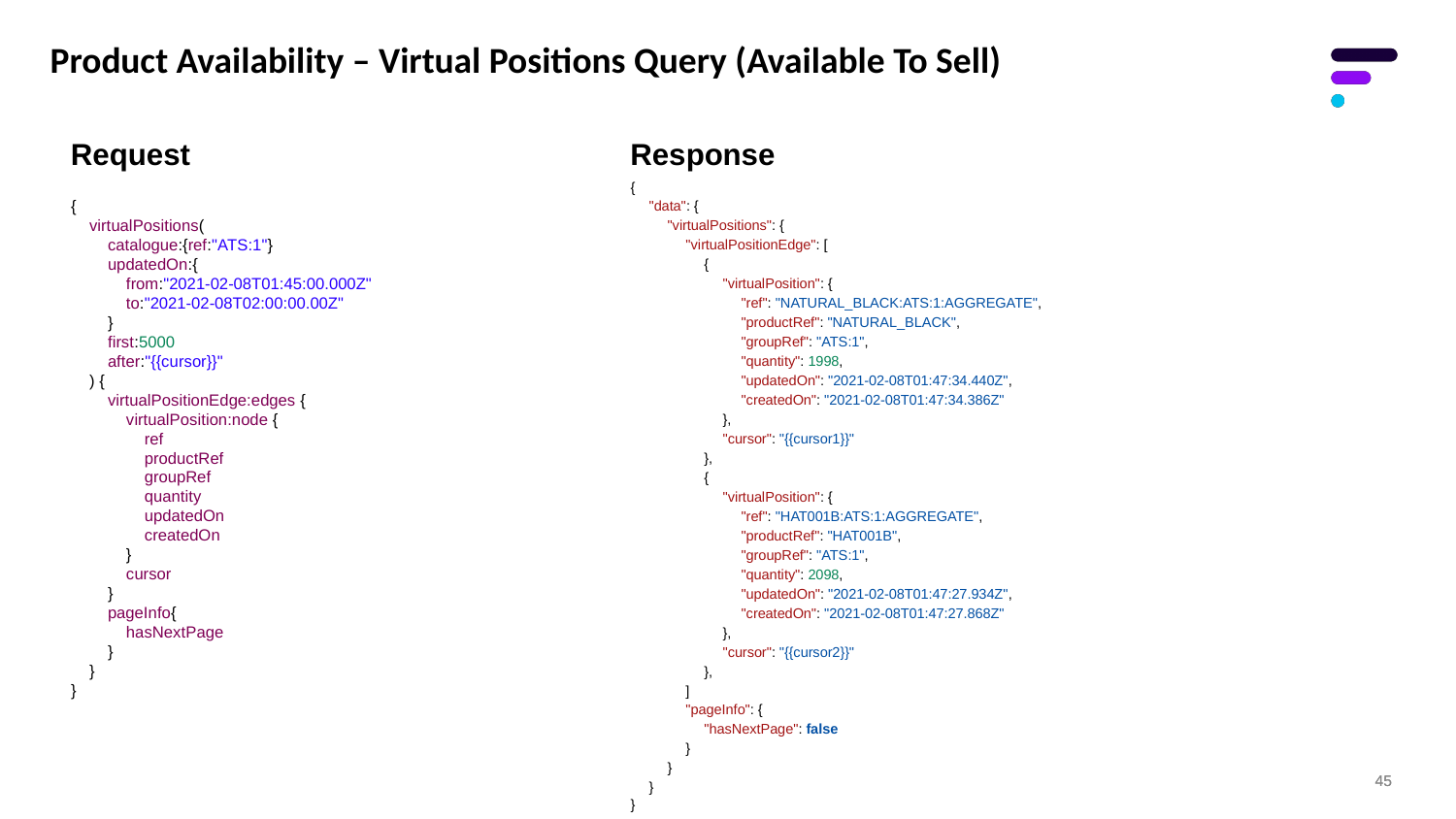

Product Availability – Virtual Positions Query (Available To Sell)
Response
Request
{
    "data": {
        "virtualPositions": {
            "virtualPositionEdge": [
                {
                    "virtualPosition": {
                        "ref": "NATURAL_BLACK:ATS:1:AGGREGATE",
                        "productRef": "NATURAL_BLACK",
                        "groupRef": "ATS:1",
                        "quantity": 1998,
                        "updatedOn": "2021-02-08T01:47:34.440Z",
                        "createdOn": "2021-02-08T01:47:34.386Z"
                    },
                    "cursor": "{{cursor1}}"
                },
                {
                    "virtualPosition": {
                        "ref": "HAT001B:ATS:1:AGGREGATE",
                        "productRef": "HAT001B",
                        "groupRef": "ATS:1",
                        "quantity": 2098,
                        "updatedOn": "2021-02-08T01:47:27.934Z",
                        "createdOn": "2021-02-08T01:47:27.868Z"
                    },
                    "cursor": "{{cursor2}}"
                },
            ]
            "pageInfo": {
                "hasNextPage": false
            }
        }
    }
}
{
    virtualPositions(
        catalogue:{ref:"ATS:1"}
        updatedOn:{
            from:"2021-02-08T01:45:00.000Z"
            to:"2021-02-08T02:00:00.00Z"
        }
        first:5000
        after:"{{cursor}}"
    ) {
        virtualPositionEdge:edges {
            virtualPosition:node {
                ref
                productRef
                groupRef
                quantity
                updatedOn
                createdOn
            }
            cursor
        }
        pageInfo{
            hasNextPage
        }
    }
}